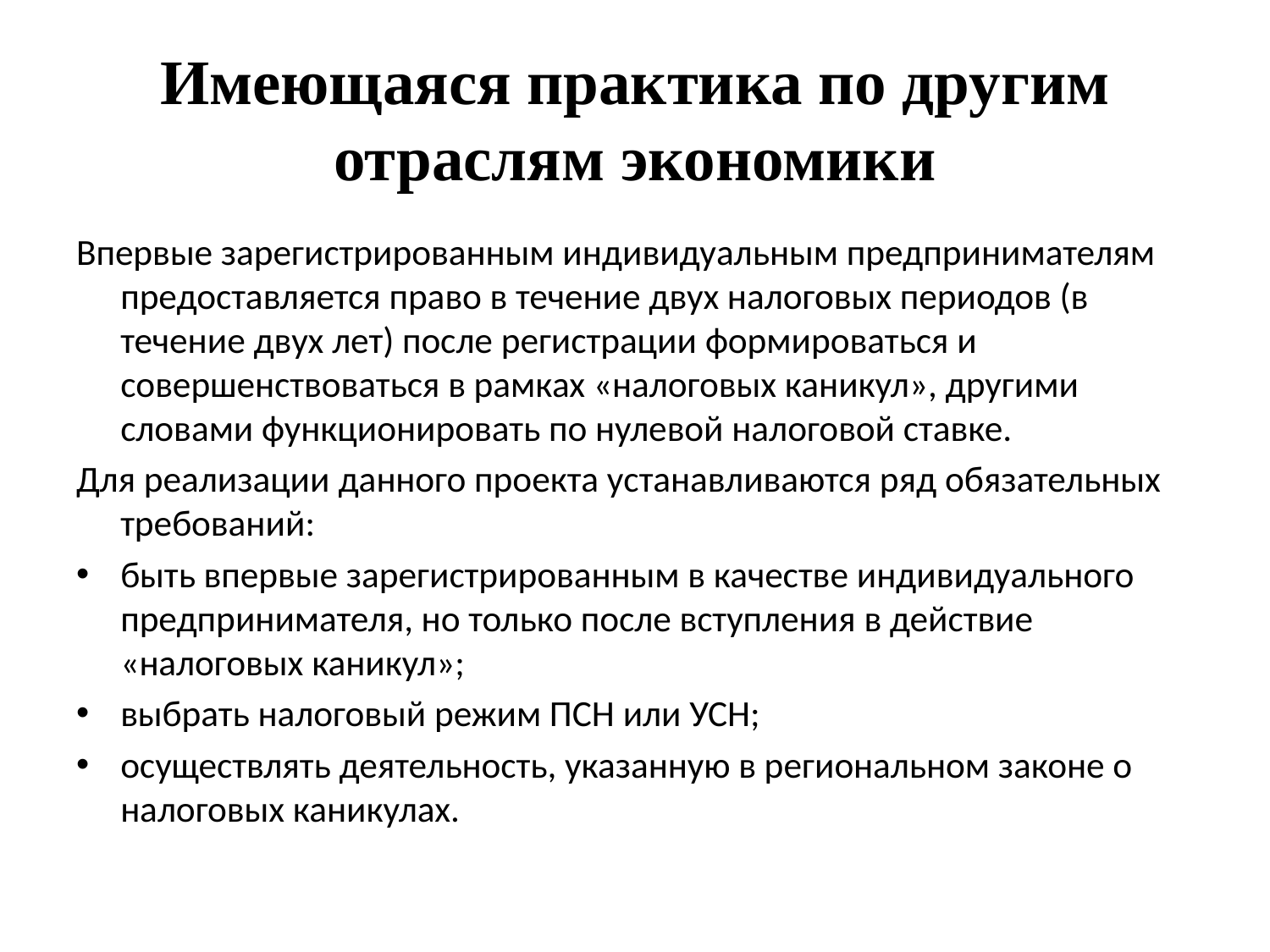

# Имеющаяся практика по другим отраслям экономики
Впервые зарегистрированным индивидуальным предпринимателям предоставляется право в течение двух налоговых периодов (в течение двух лет) после регистрации формироваться и совершенствоваться в рамках «налоговых каникул», другими словами функционировать по нулевой налоговой ставке.
Для реализации данного проекта устанавливаются ряд обязательных требований:
быть впервые зарегистрированным в качестве индивидуального предпринимателя, но только после вступления в действие «налоговых каникул»;
выбрать налоговый режим ПСН или УСН;
осуществлять деятельность, указанную в региональном законе о налоговых каникулах.